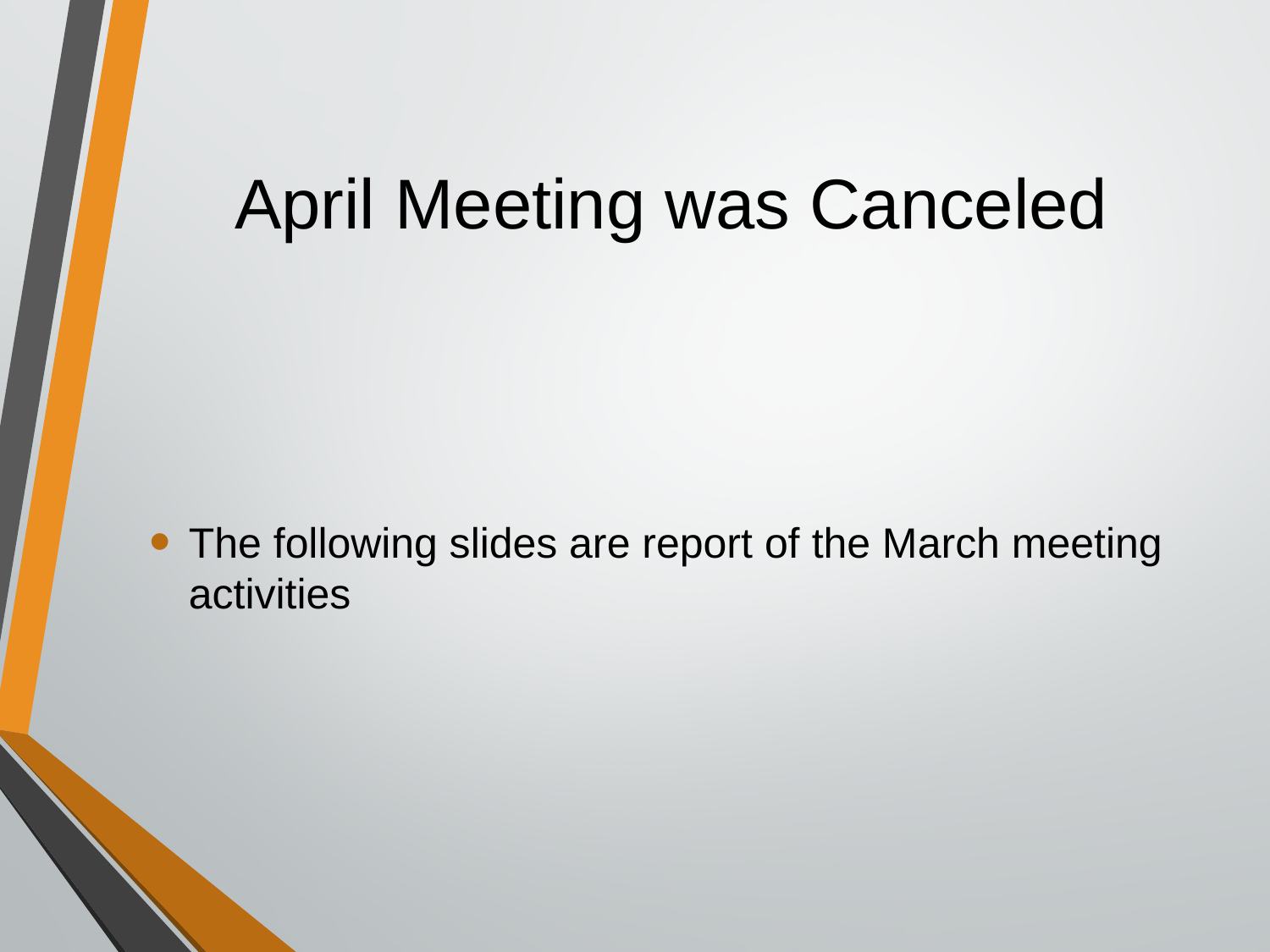

# April Meeting was Canceled
The following slides are report of the March meeting activities